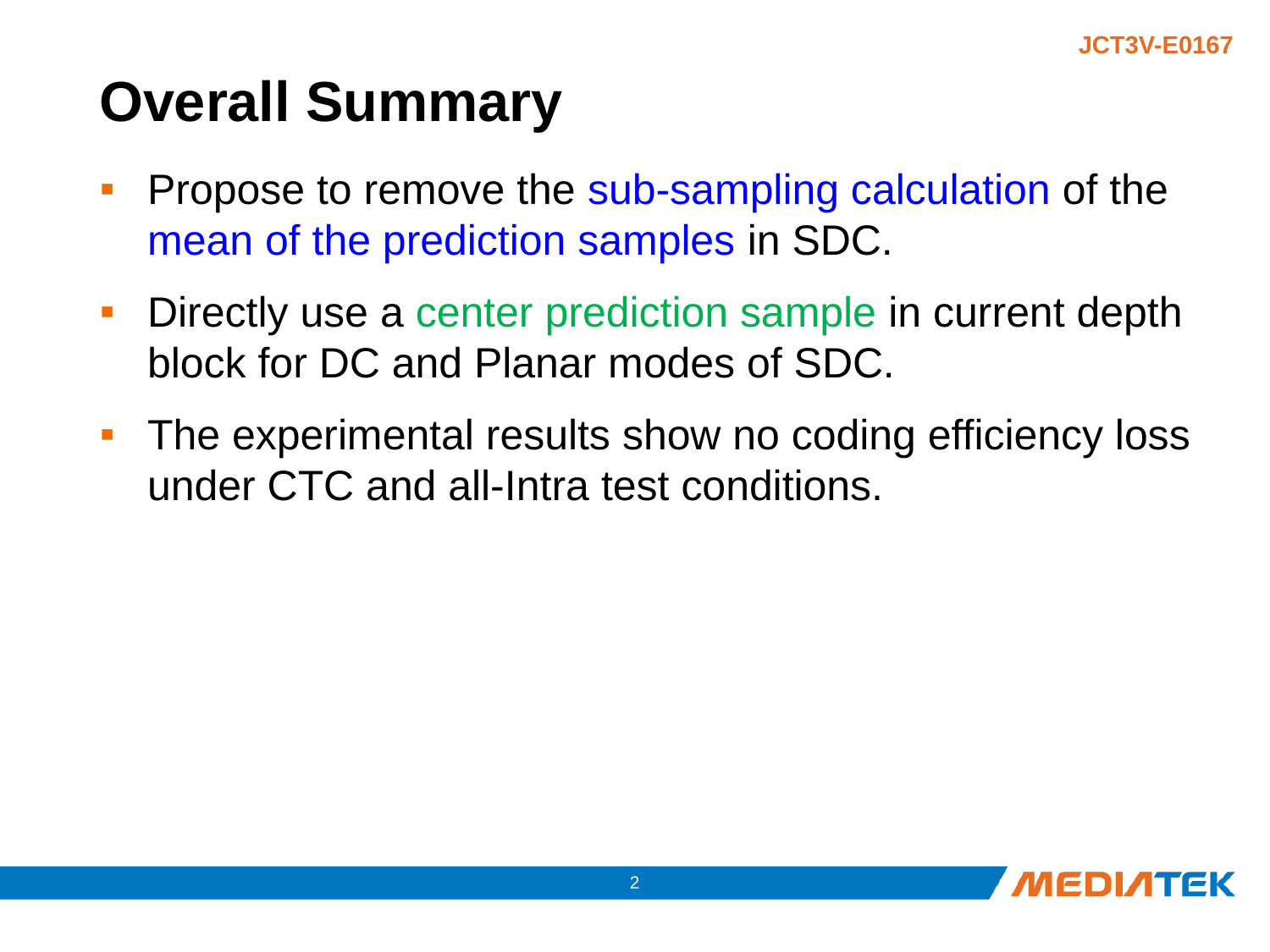

# Overall Summary
Propose to remove the sub-sampling calculation of the mean of the prediction samples in SDC.
Directly use a center prediction sample in current depth block for DC and Planar modes of SDC.
The experimental results show no coding efficiency loss under CTC and all-Intra test conditions.
2